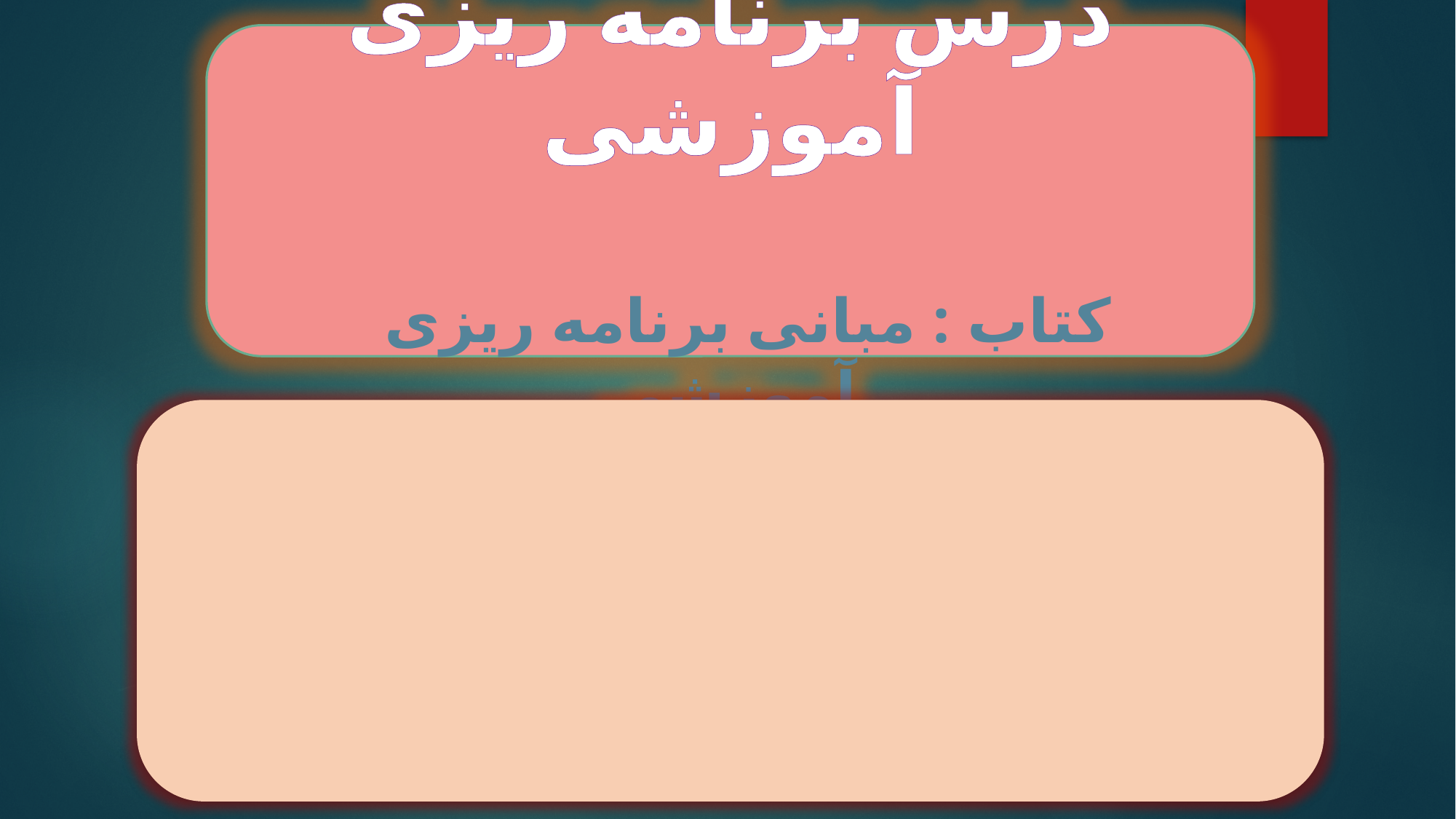

درس برنامه ریزی آموزشی

     کتاب : مبانی برنامه ریزی آموزشی